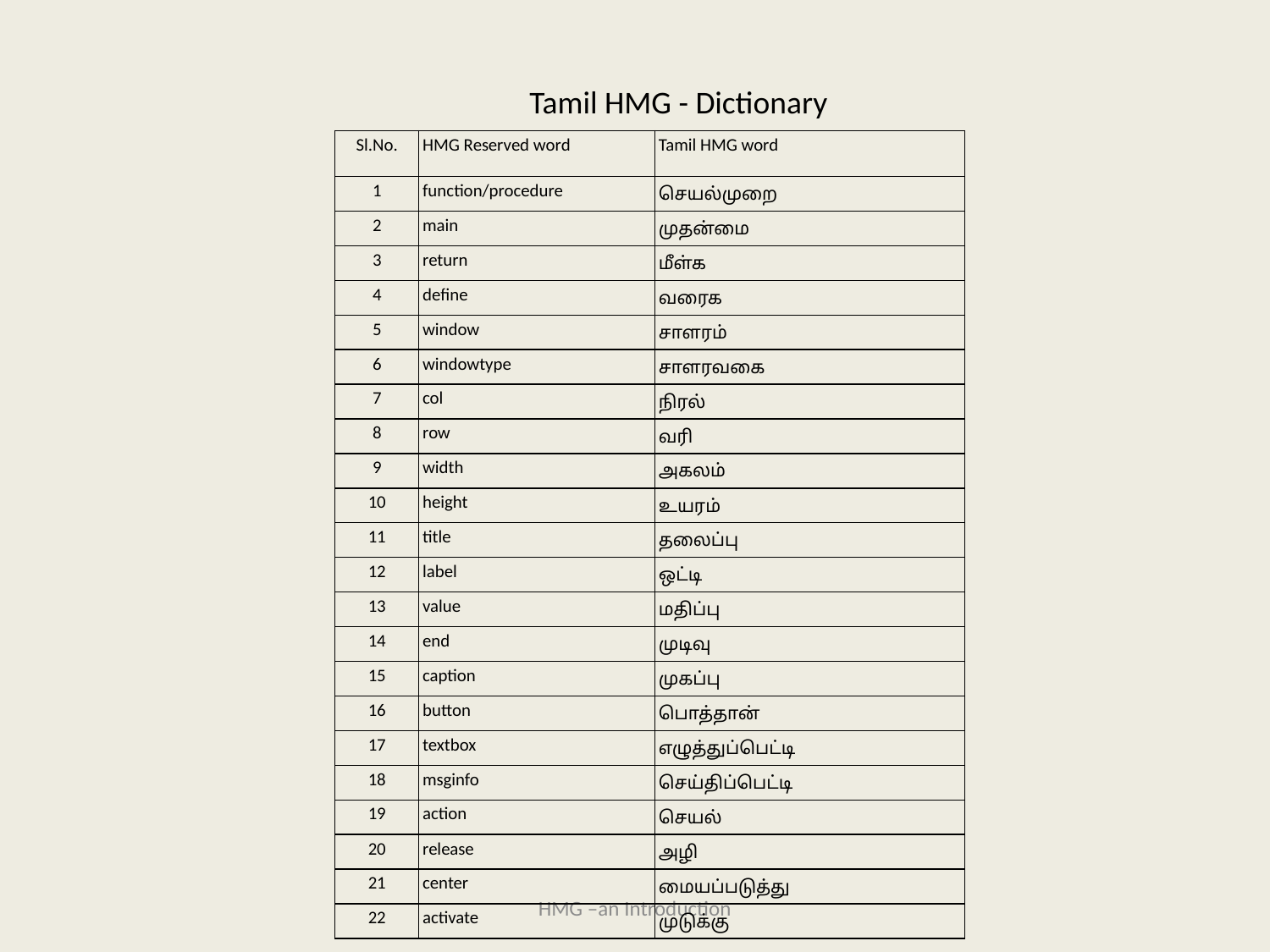

Tamil HMG - Dictionary
| Sl.No. | HMG Reserved word | Tamil HMG word |
| --- | --- | --- |
| 1 | function/procedure | செயல்முறை |
| 2 | main | முதன்மை |
| 3 | return | மீள்க |
| 4 | define | வரைக |
| 5 | window | சாளரம் |
| 6 | windowtype | சாளரவகை |
| 7 | col | நிரல் |
| 8 | row | வரி |
| 9 | width | அகலம் |
| 10 | height | உயரம் |
| 11 | title | தலைப்பு |
| 12 | label | ஒட்டி |
| 13 | value | மதிப்பு |
| 14 | end | முடிவு |
| 15 | caption | முகப்பு |
| 16 | button | பொத்தான் |
| 17 | textbox | எழுத்துப்பெட்டி |
| 18 | msginfo | செய்திப்பெட்டி |
| 19 | action | செயல் |
| 20 | release | அழி |
| 21 | center | மையப்படுத்து |
| 22 | activate | முடுக்கு |
HMG –an Introduction